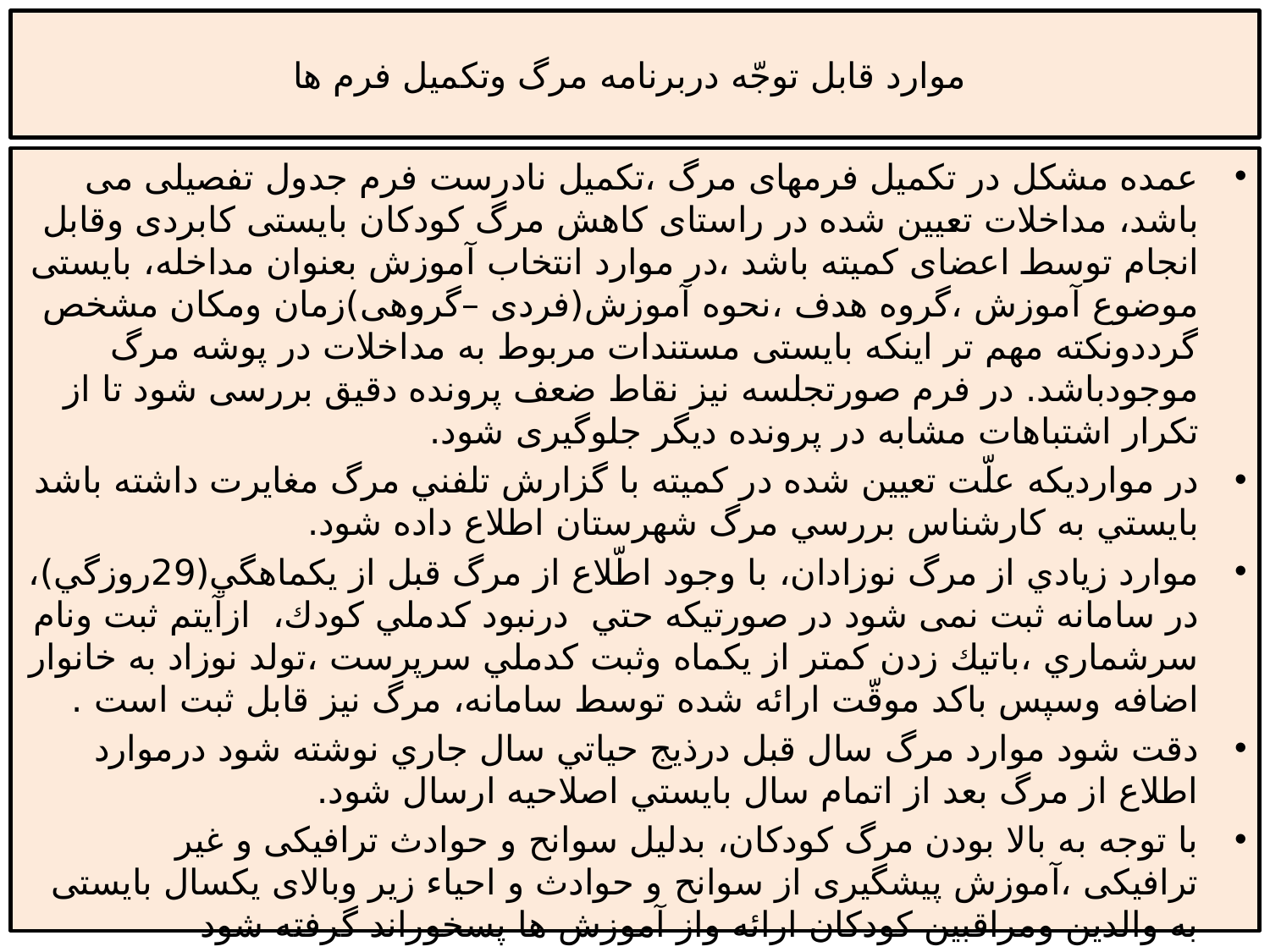

# موارد قابل توجّه دربرنامه مرگ وتکمیل فرم ها
عمده مشکل در تکمیل فرمهای مرگ ،تکمیل نادرست فرم جدول تفصیلی می باشد، مداخلات تعیین شده در راستای کاهش مرگ کودکان بایستی کابردی وقابل انجام توسط اعضای کمیته باشد ،در موارد انتخاب آموزش بعنوان مداخله، بایستی موضوع آموزش ،گروه هدف ،نحوه آموزش(فردی –گروهی)زمان ومکان مشخص گرددونکته مهم تر اینکه بایستی مستندات مربوط به مداخلات در پوشه مرگ موجودباشد. در فرم صورتجلسه نیز نقاط ضعف پرونده دقیق بررسی شود تا از تکرار اشتباهات مشابه در پرونده دیگر جلوگیری شود.
در موارديكه علّت تعيين شده در كميته با گزارش تلفني مرگ مغايرت داشته باشد بايستي به كارشناس بررسي مرگ شهرستان اطلاع داده شود.
موارد زيادي از مرگ نوزادان، با وجود اطّلاع از مرگ قبل از يكماهگي(29روزگي)، در سامانه ثبت نمی شود در صورتيكه حتي  درنبود كدملي كودك،  ازآيتم ثبت ونام سرشماري ،باتيك زدن كمتر از يكماه وثبت كدملي سرپرست ،تولد نوزاد به خانوار اضافه وسپس باكد موقّت ارائه شده توسط سامانه، مرگ نيز قابل ثبت است .
دقت شود موارد مرگ سال قبل درذيج حياتي سال جاري نوشته شود درموارد اطلاع از مرگ بعد از اتمام سال بايستي اصلاحيه ارسال شود.
با توجه به بالا بودن مرگ کودکان، بدلیل سوانح و حوادث ترافیکی و غیر ترافیکی ،آموزش پیشگیری از سوانح و حوادث و احیاء زیر وبالای یکسال بایستی به والدین ومراقبین کودکان ارائه واز آموزش ها پسخوراند گرفته شود